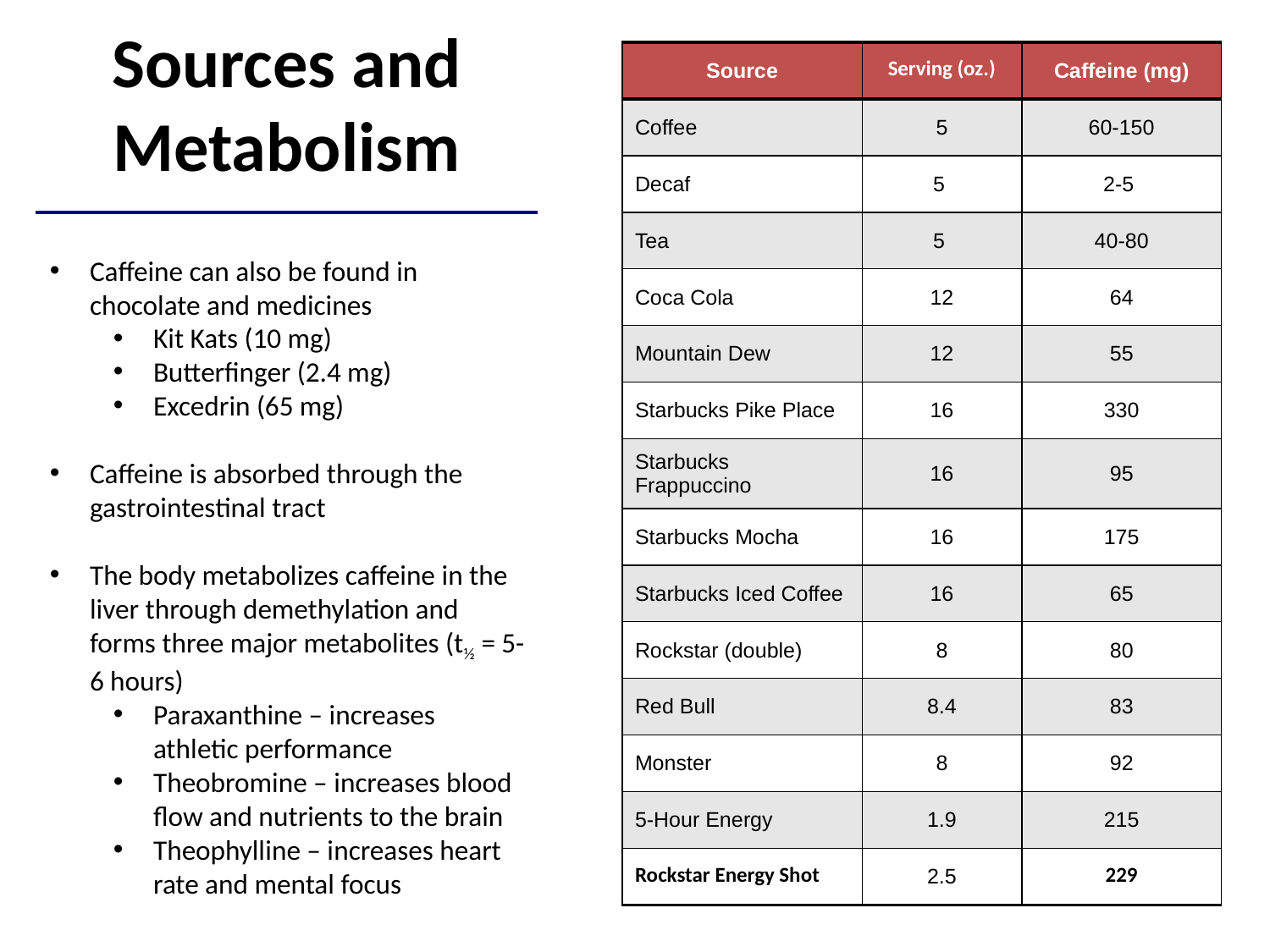

# Sources and Metabolism
| Source | Serving (oz.) | Caffeine (mg) |
| --- | --- | --- |
| Coffee | 5 | 60-150 |
| Decaf | 5 | 2-5 |
| Tea | 5 | 40-80 |
| Coca Cola | 12 | 64 |
| Mountain Dew | 12 | 55 |
| Starbucks Pike Place | 16 | 330 |
| Starbucks Frappuccino | 16 | 95 |
| Starbucks Mocha | 16 | 175 |
| Starbucks Iced Coffee | 16 | 65 |
| Rockstar (double) | 8 | 80 |
| Red Bull | 8.4 | 83 |
| Monster | 8 | 92 |
| 5-Hour Energy | 1.9 | 215 |
| Rockstar Energy Shot | 2.5 | 229 |
Caffeine can also be found in chocolate and medicines
Kit Kats (10 mg)
Butterfinger (2.4 mg)
Excedrin (65 mg)

Caffeine is absorbed through the gastrointestinal tract

The body metabolizes caffeine in the liver through demethylation and forms three major metabolites (t½ = 5-6 hours)
Paraxanthine – increases athletic performance
Theobromine – increases blood flow and nutrients to the brain
Theophylline – increases heart rate and mental focus